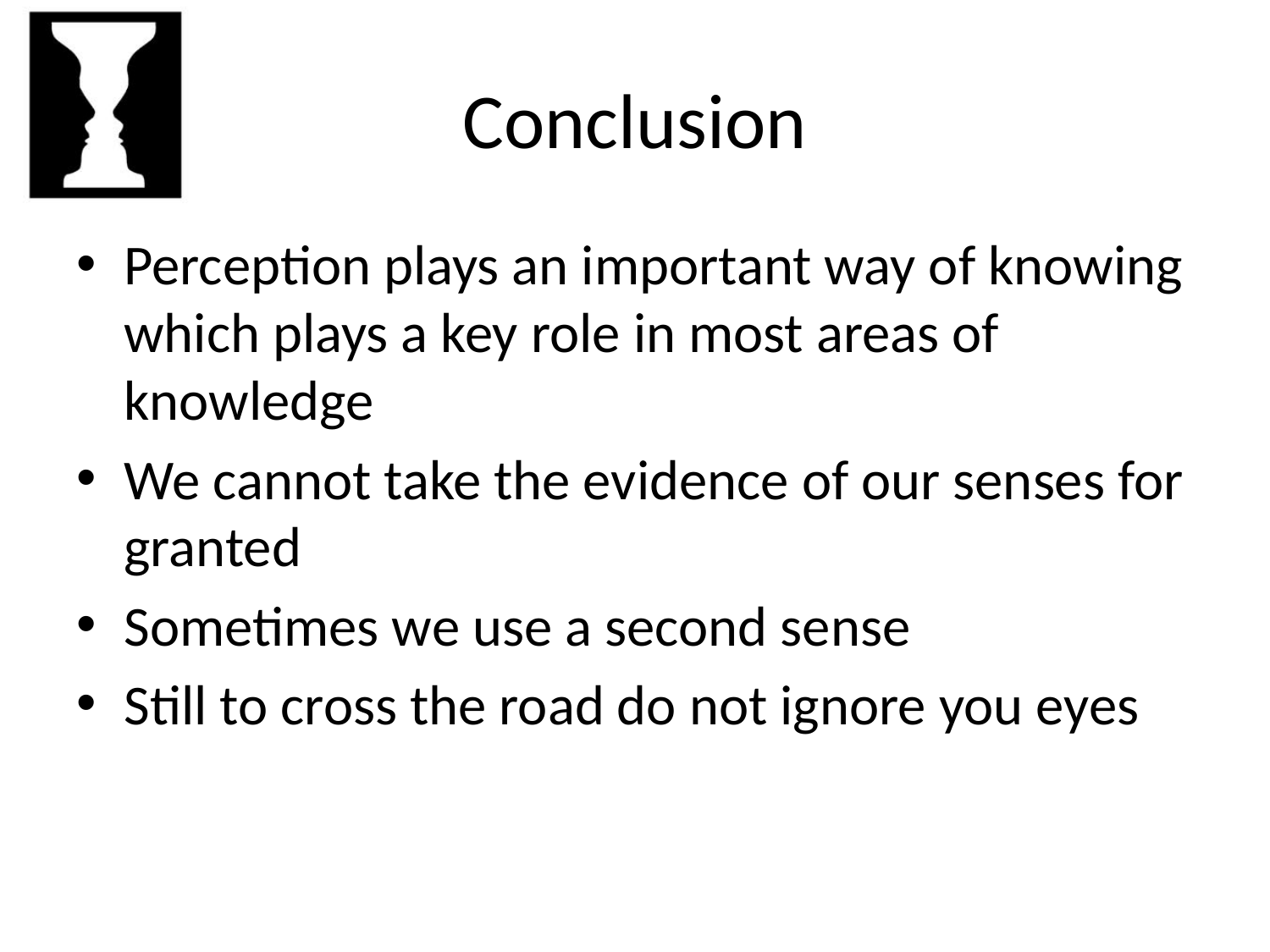

# Conclusion
Perception plays an important way of knowing which plays a key role in most areas of knowledge
We cannot take the evidence of our senses for granted
Sometimes we use a second sense
Still to cross the road do not ignore you eyes